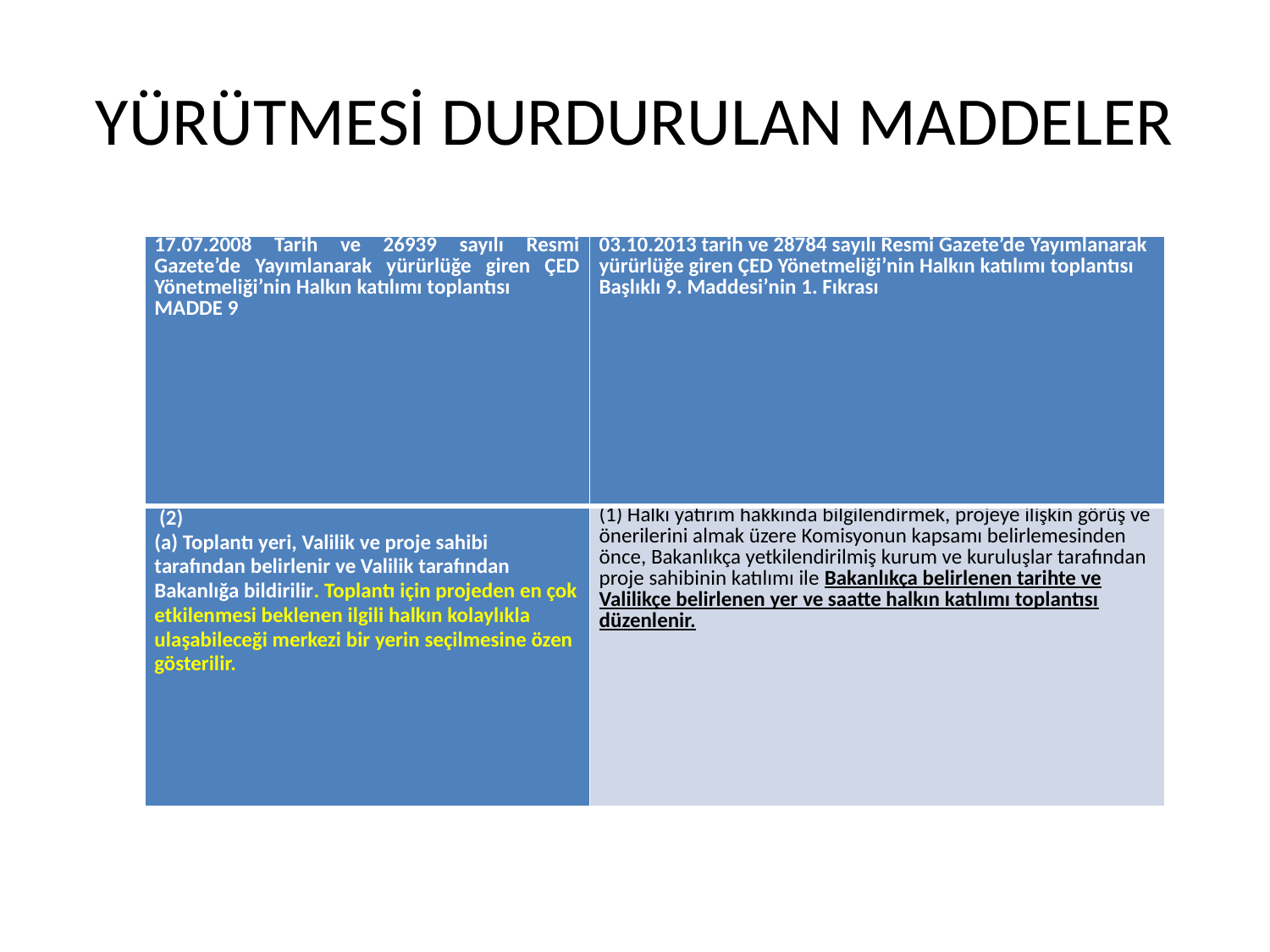

# YÜRÜTMESİ DURDURULAN MADDELER
| 17.07.2008 Tarih ve 26939 sayılı Resmi Gazete’de Yayımlanarak yürürlüğe giren ÇED Yönetmeliği’nin Halkın katılımı toplantısı MADDE 9 | 03.10.2013 tarih ve 28784 sayılı Resmi Gazete’de Yayımlanarak yürürlüğe giren ÇED Yönetmeliği’nin Halkın katılımı toplantısı Başlıklı 9. Maddesi’nin 1. Fıkrası |
| --- | --- |
| (2) (a) Toplantı yeri, Valilik ve proje sahibi tarafından belirlenir ve Valilik tarafından Bakanlığa bildirilir. Toplantı için projeden en çok etkilenmesi beklenen ilgili halkın kolaylıkla ulaşabileceği merkezi bir yerin seçilmesine özen gösterilir. | (1) Halkı yatırım hakkında bilgilendirmek, projeye ilişkin görüş ve önerilerini almak üzere Komisyonun kapsamı belirlemesinden önce, Bakanlıkça yetkilendirilmiş kurum ve kuruluşlar tarafından proje sahibinin katılımı ile Bakanlıkça belirlenen tarihte ve Valilikçe belirlenen yer ve saatte halkın katılımı toplantısı düzenlenir. |